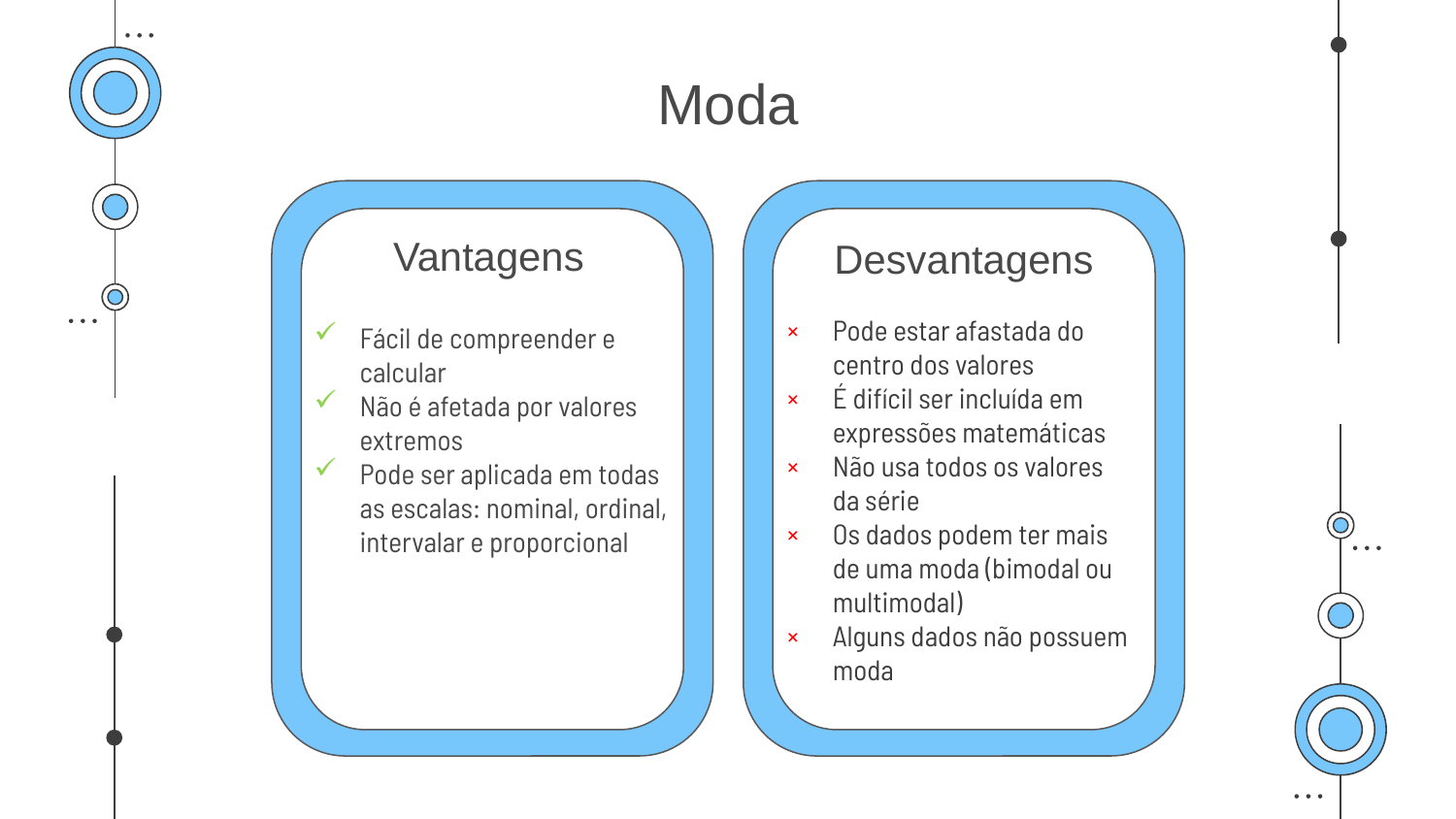

# Moda

Desvantagens

Vantagens
Pode estar afastada do centro dos valores
É difícil ser incluída em expressões matemáticas
Não usa todos os valores da série
Os dados podem ter mais de uma moda (bimodal ou multimodal)
Alguns dados não possuem moda
Fácil de compreender e calcular
Não é afetada por valores extremos
Pode ser aplicada em todas as escalas: nominal, ordinal, intervalar e proporcional